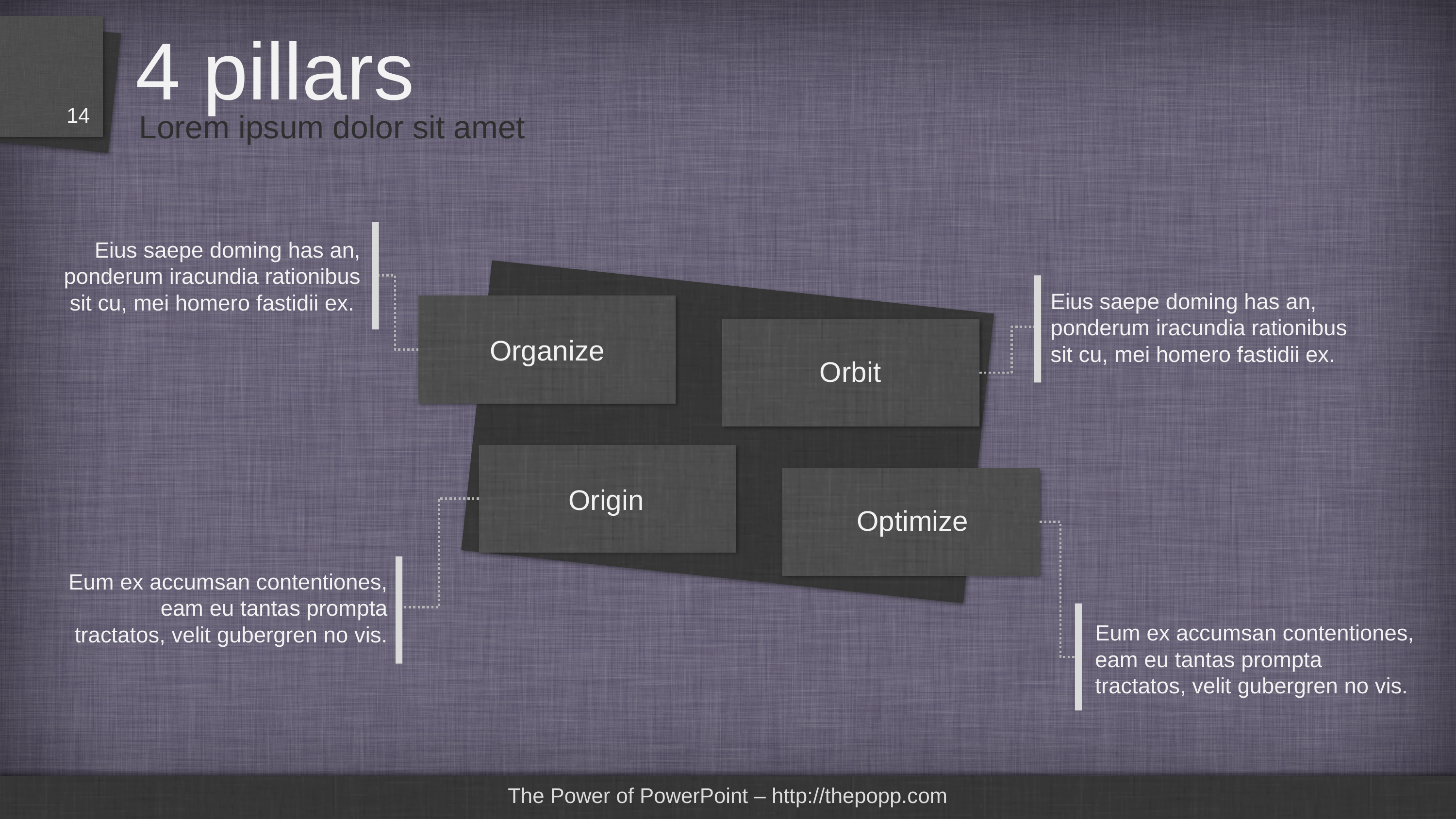

# 4 pillars
14
Lorem ipsum dolor sit amet

Eius saepe doming has an, ponderum iracundia rationibus sit cu, mei homero fastidii ex.
Eius saepe doming has an, ponderum iracundia rationibus sit cu, mei homero fastidii ex.
Organize
Orbit
Origin
Optimize
Eum ex accumsan contentiones, eam eu tantas prompta tractatos, velit gubergren no vis.
Eum ex accumsan contentiones, eam eu tantas prompta tractatos, velit gubergren no vis.
The Power of PowerPoint – http://thepopp.com